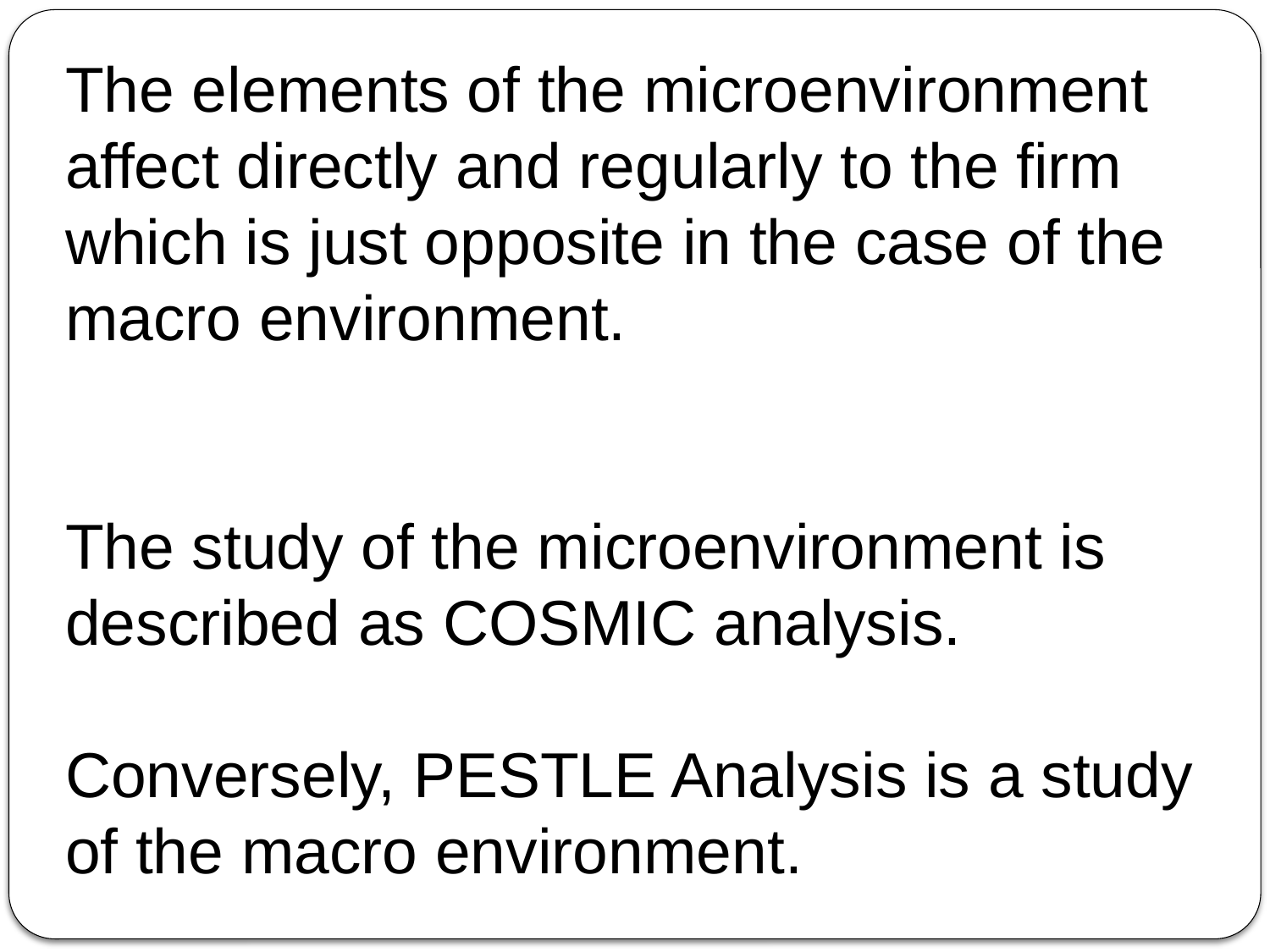

The elements of the microenvironment affect directly and regularly to the firm which is just opposite in the case of the macro environment.

The study of the microenvironment is described as COSMIC analysis.

Conversely, PESTLE Analysis is a study of the macro environment.